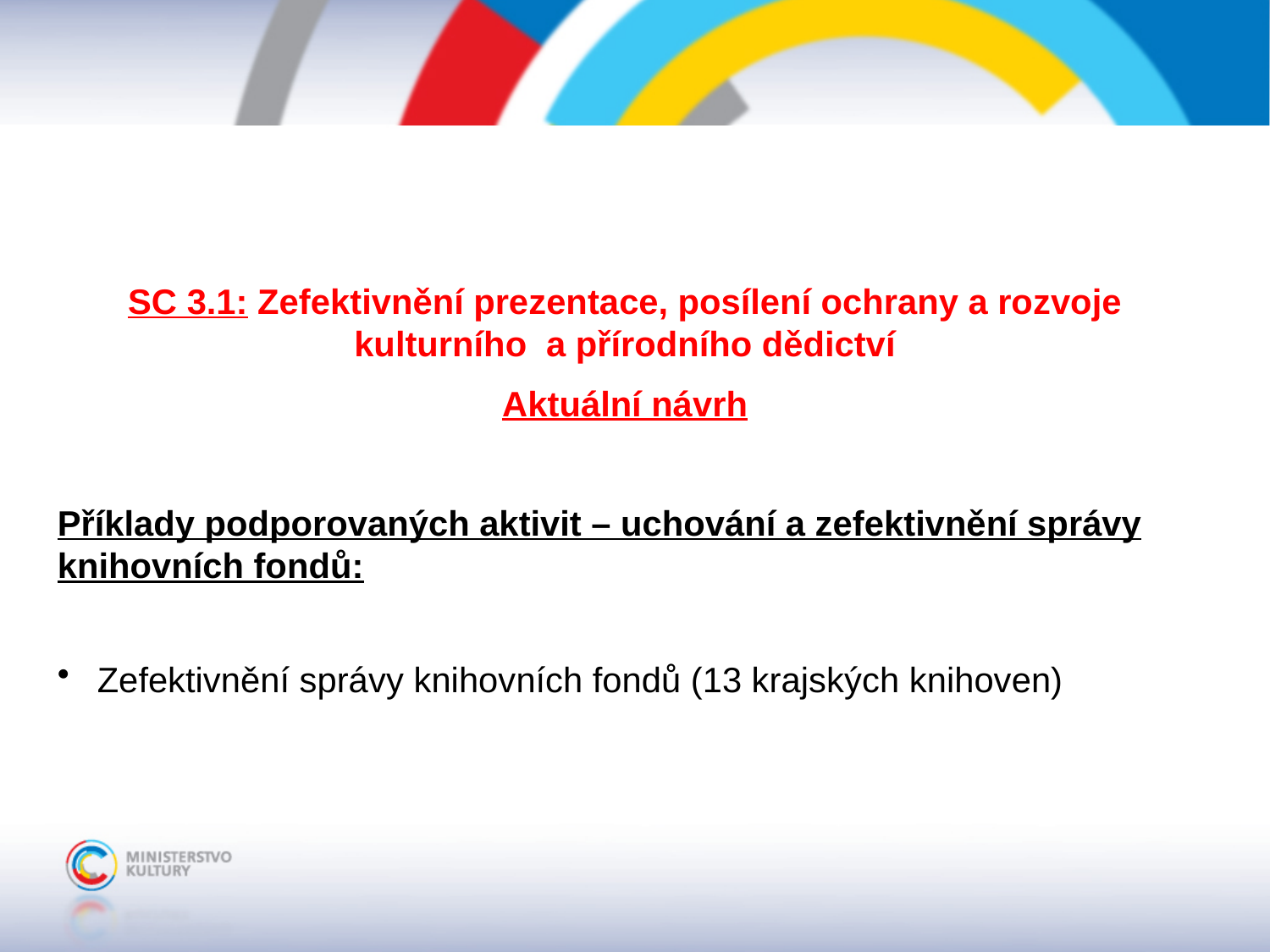

SC 3.1: Zefektivnění prezentace, posílení ochrany a rozvoje kulturního  a přírodního dědictví
Aktuální návrh

Příklady podporovaných aktivit – uchování a zefektivnění správy knihovních fondů:

Zefektivnění správy knihovních fondů (13 krajských knihoven)